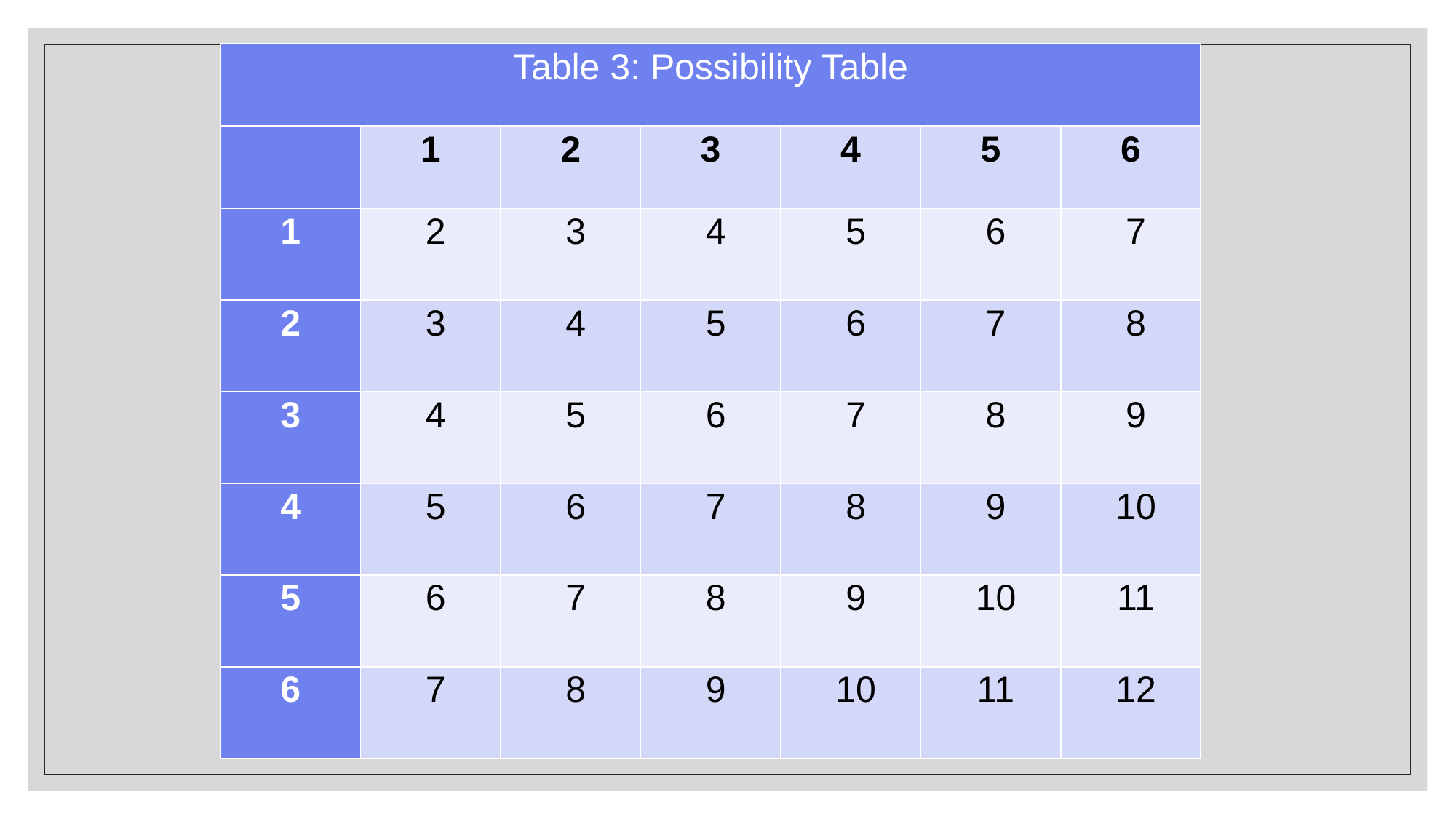

#
| Table 3: Possibility Table |  |  |  |  |  |  |
| --- | --- | --- | --- | --- | --- | --- |
|  | 1 | 2 | 3 | 4 | 5 | 6 |
| 1 | 2 | 3 | 4 | 5 | 6 | 7 |
| 2 | 3 | 4 | 5 | 6 | 7 | 8 |
| 3 | 4 | 5 | 6 | 7 | 8 | 9 |
| 4 | 5 | 6 | 7 | 8 | 9 | 10 |
| 5 | 6 | 7 | 8 | 9 | 10 | 11 |
| 6 | 7 | 8 | 9 | 10 | 11 | 12 |